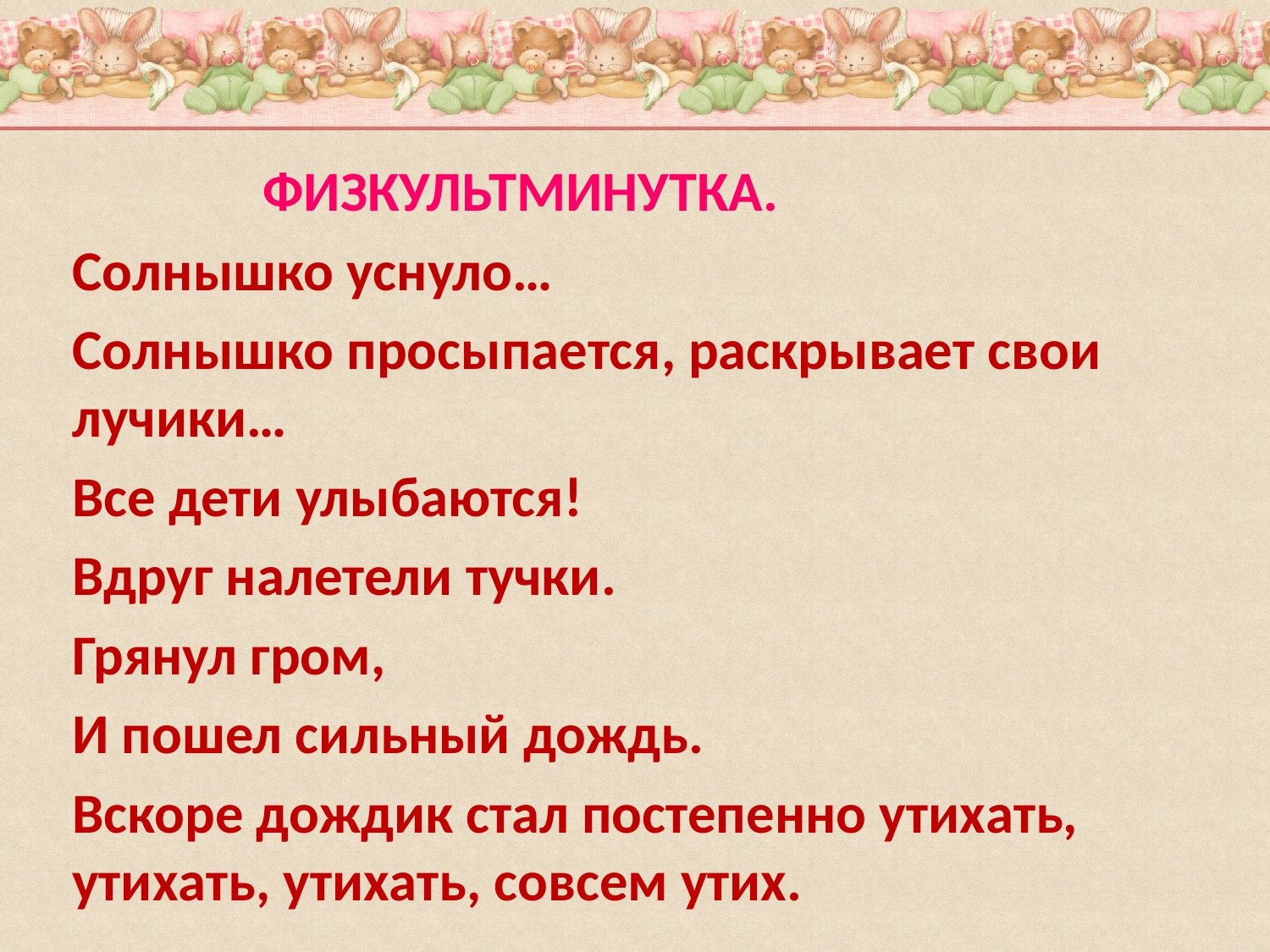

#
               ФИЗКУЛЬТМИНУТКА.
Солнышко уснуло…
Солнышко просыпается, раскрывает свои лучики…
Все дети улыбаются!
Вдруг налетели тучки.
Грянул гром,
И пошел сильный дождь.
Вскоре дождик стал постепенно утихать, утихать, утихать, совсем утих.